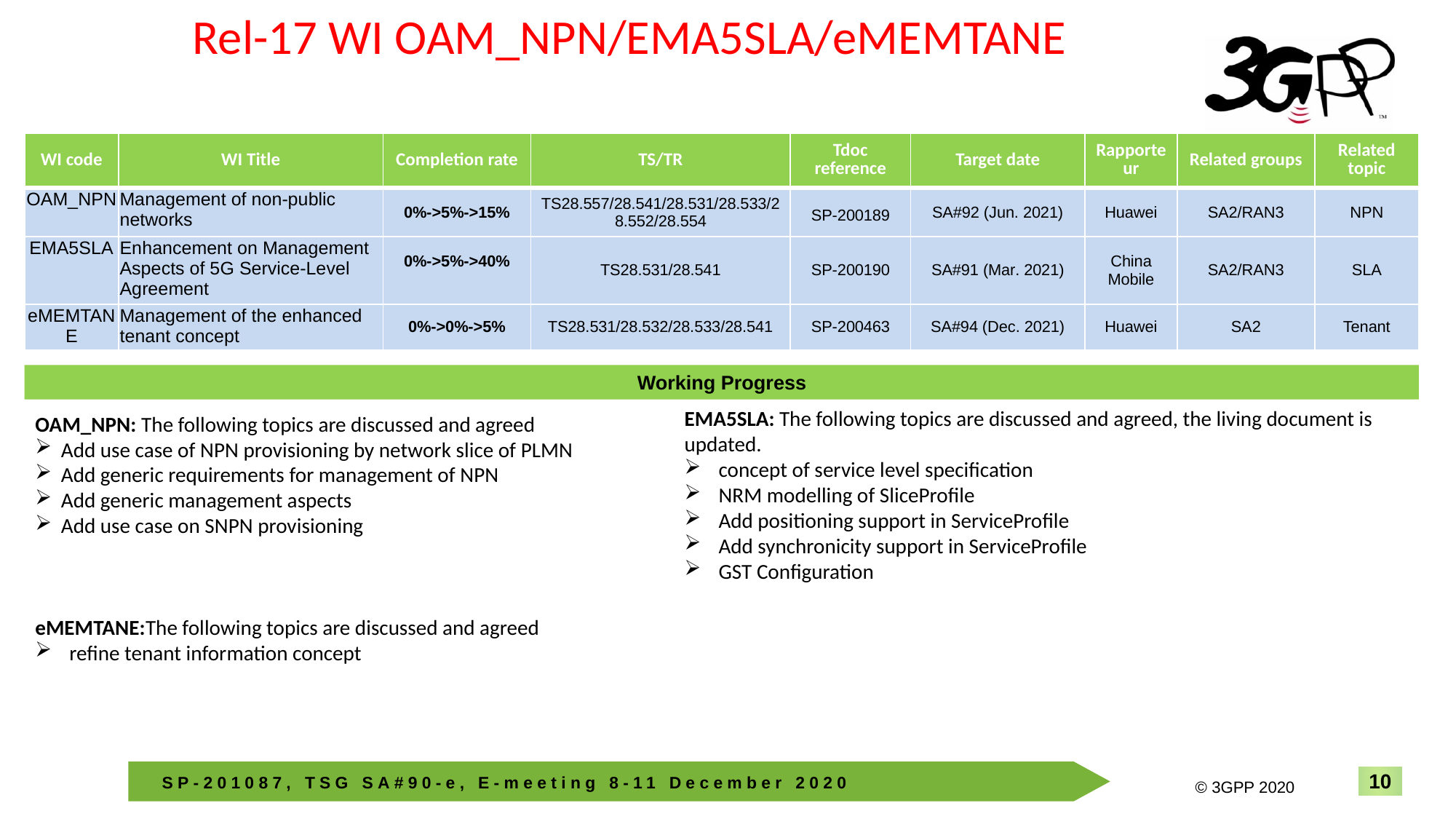

Rel-17 WI OAM_NPN/EMA5SLA/eMEMTANE
| WI code | WI Title | Completion rate | TS/TR | Tdoc reference | Target date | Rapporteur | Related groups | Related topic |
| --- | --- | --- | --- | --- | --- | --- | --- | --- |
| OAM\_NPN | Management of non-public networks | 0%->5%->15% | TS28.557/28.541/28.531/28.533/28.552/28.554 | SP-200189 | SA#92 (Jun. 2021) | Huawei | SA2/RAN3 | NPN |
| EMA5SLA | Enhancement on Management Aspects of 5G Service-Level Agreement | 0%->5%->40% | TS28.531/28.541 | SP-200190 | SA#91 (Mar. 2021) | China Mobile | SA2/RAN3 | SLA |
| eMEMTANE | Management of the enhanced tenant concept | 0%->0%->5% | TS28.531/28.532/28.533/28.541 | SP-200463 | SA#94 (Dec. 2021) | Huawei | SA2 | Tenant |
Working Progress
EMA5SLA: The following topics are discussed and agreed, the living document is updated.
concept of service level specification
NRM modelling of SliceProfile
Add positioning support in ServiceProfile
Add synchronicity support in ServiceProfile
GST Configuration
OAM_NPN: The following topics are discussed and agreed
Add use case of NPN provisioning by network slice of PLMN
Add generic requirements for management of NPN
Add generic management aspects
Add use case on SNPN provisioning

eMEMTANE:The following topics are discussed and agreed
refine tenant information concept